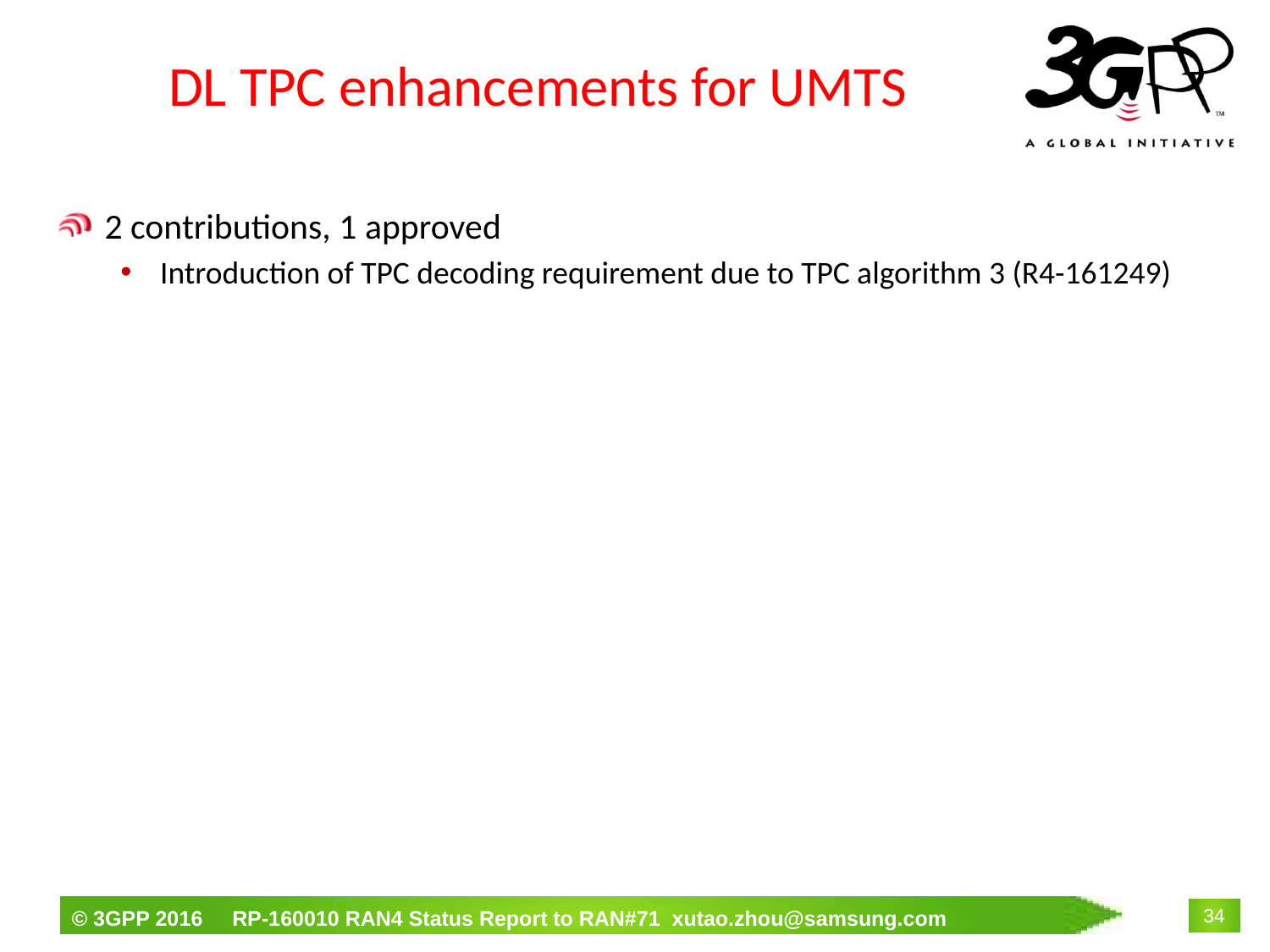

# DL TPC enhancements for UMTS
2 contributions, 1 approved
Introduction of TPC decoding requirement due to TPC algorithm 3 (R4-161249)